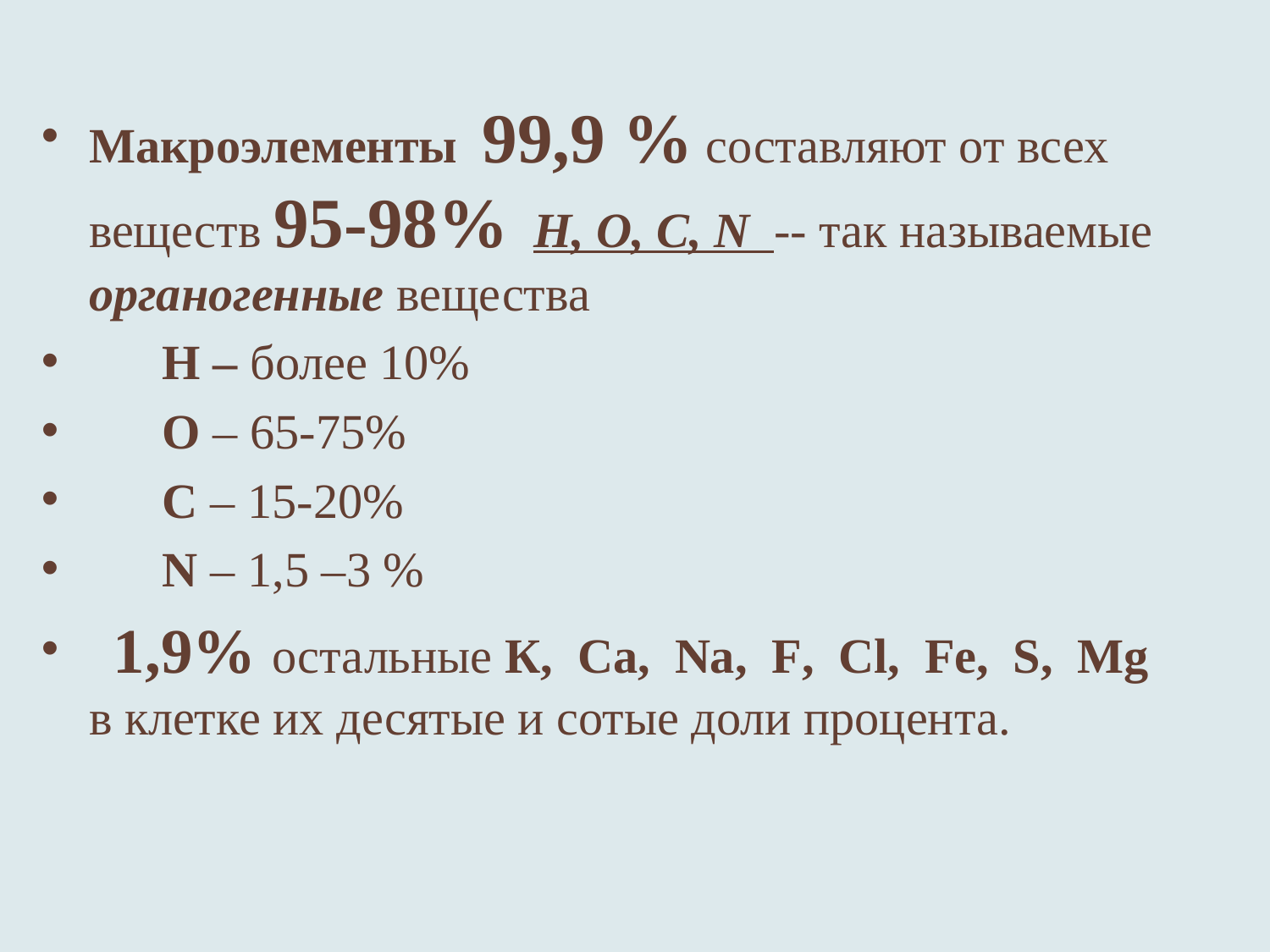

Макроэлементы  99,9 % составляют от всех веществ 95-98%  Н, О, С, N  -- так называемые органогенные вещества
      Н – более 10%
      О – 65-75%
      С – 15-20%
      N – 1,5 –3 %
  1,9% остальные К,  Са,  Nа,  F,  Cl,  Fe,  S,  Mg     в клетке их десятые и сотые доли процента.